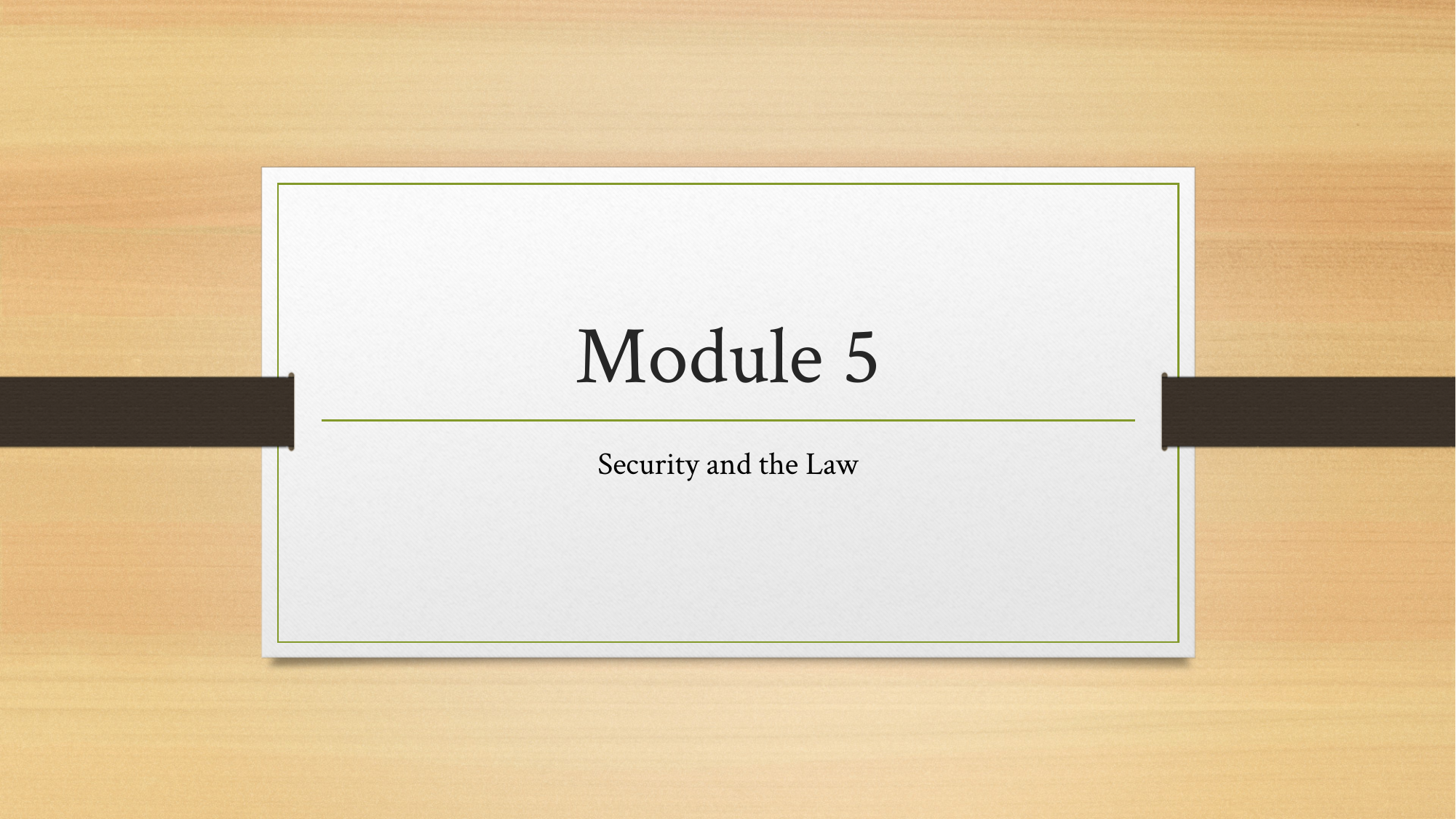

# Module 5
Security and the Law